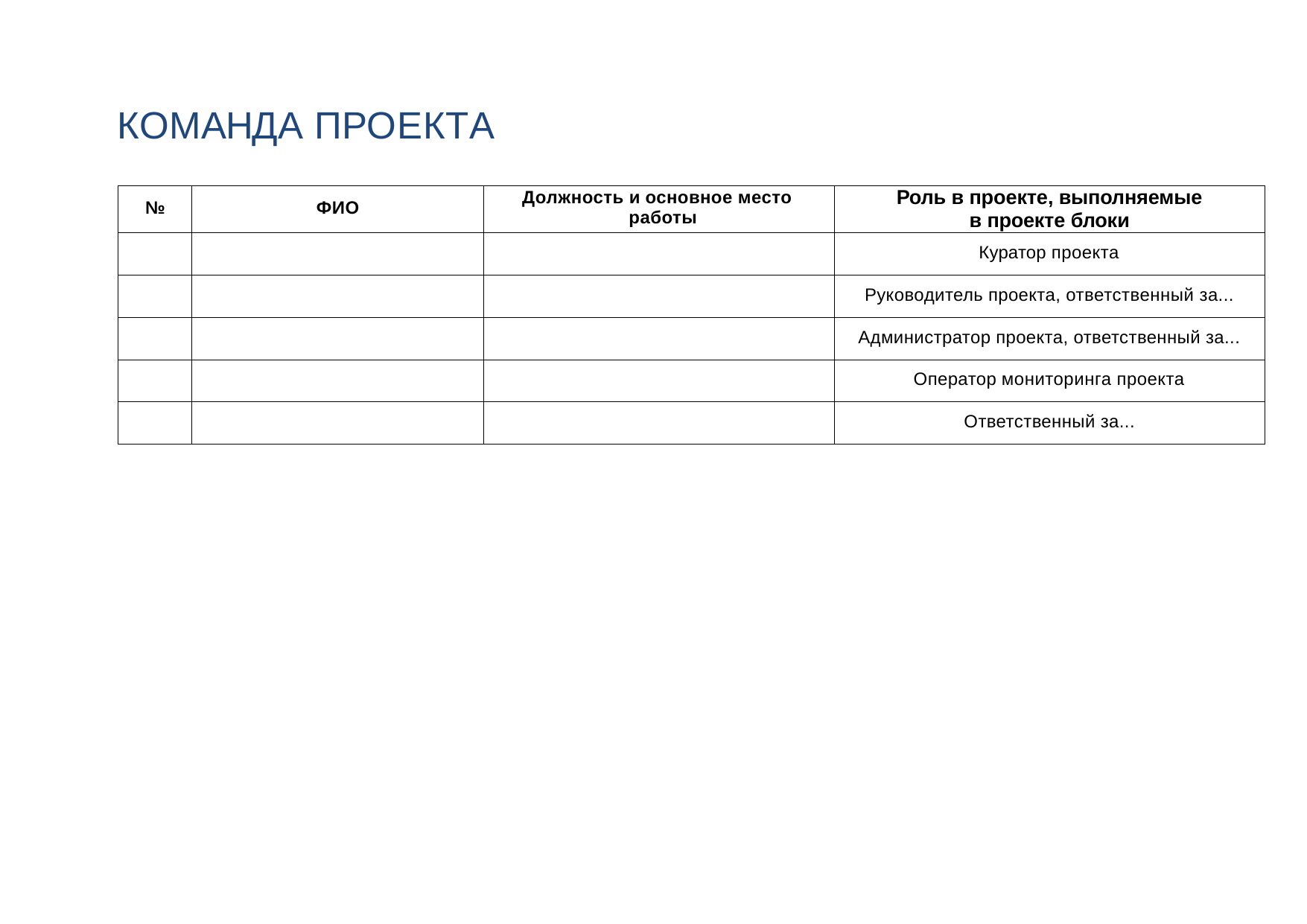

# КОМАНДА ПРОЕКТА
| № | ФИО | Должность и основное место работы | Роль в проекте, выполняемые в проекте блоки |
| --- | --- | --- | --- |
|  |  |  | Куратор проекта |
|  |  |  | Руководитель проекта, ответственный за... |
|  |  |  | Администратор проекта, ответственный за... |
|  |  |  | Оператор мониторинга проекта |
|  |  |  | Ответственный за... |